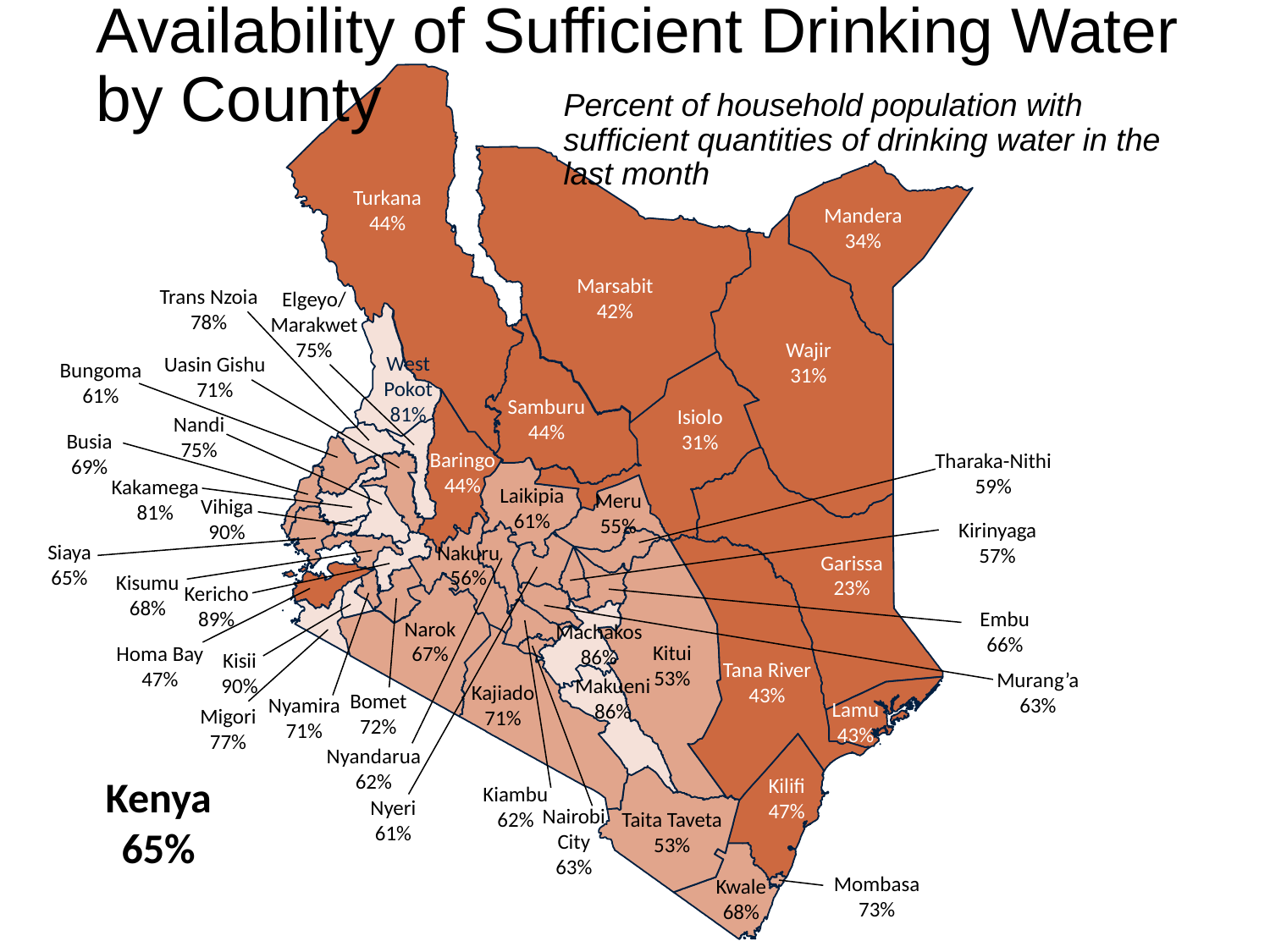

Availability of Sufficient Drinking Water by County

Percent of household population with sufficient quantities of drinking water in the last month

Turkana
44%
Mandera
34%

Marsabit
42%
Trans Nzoia
78%
Elgeyo/ Marakwet
75%

Wajir
31%
West Pokot
81%
Uasin Gishu
71%
Bungoma
61%

Samburu
44%

Isiolo
31%
Nandi
75%

Busia
69%

Baringo
44%
Tharaka-Nithi
59%

Kakamega
81%

Laikipia
61%
Meru
55%

Vihiga
90%

Kirinyaga
57%

Siaya
65%

Nakuru
56%

Garissa
23%

Kisumu
68%

Kericho
89%

Embu
66%

Narok
67%
Machakos
86%

Kitui
53%
Homa Bay
47%

Kisii
90%
Tana River
43%
Murang’a
63%

Makueni
86%
Kajiado
71%

Bomet
72%
Nyamira
71%
Lamu
43%
Migori
77%

Nyandarua
62%
Kenya
65%

Kilifi
47%
Kiambu
62%
Nyeri
61%

Nairobi City
63%
Taita Taveta
53%

Mombasa
73%
Kwale
68%